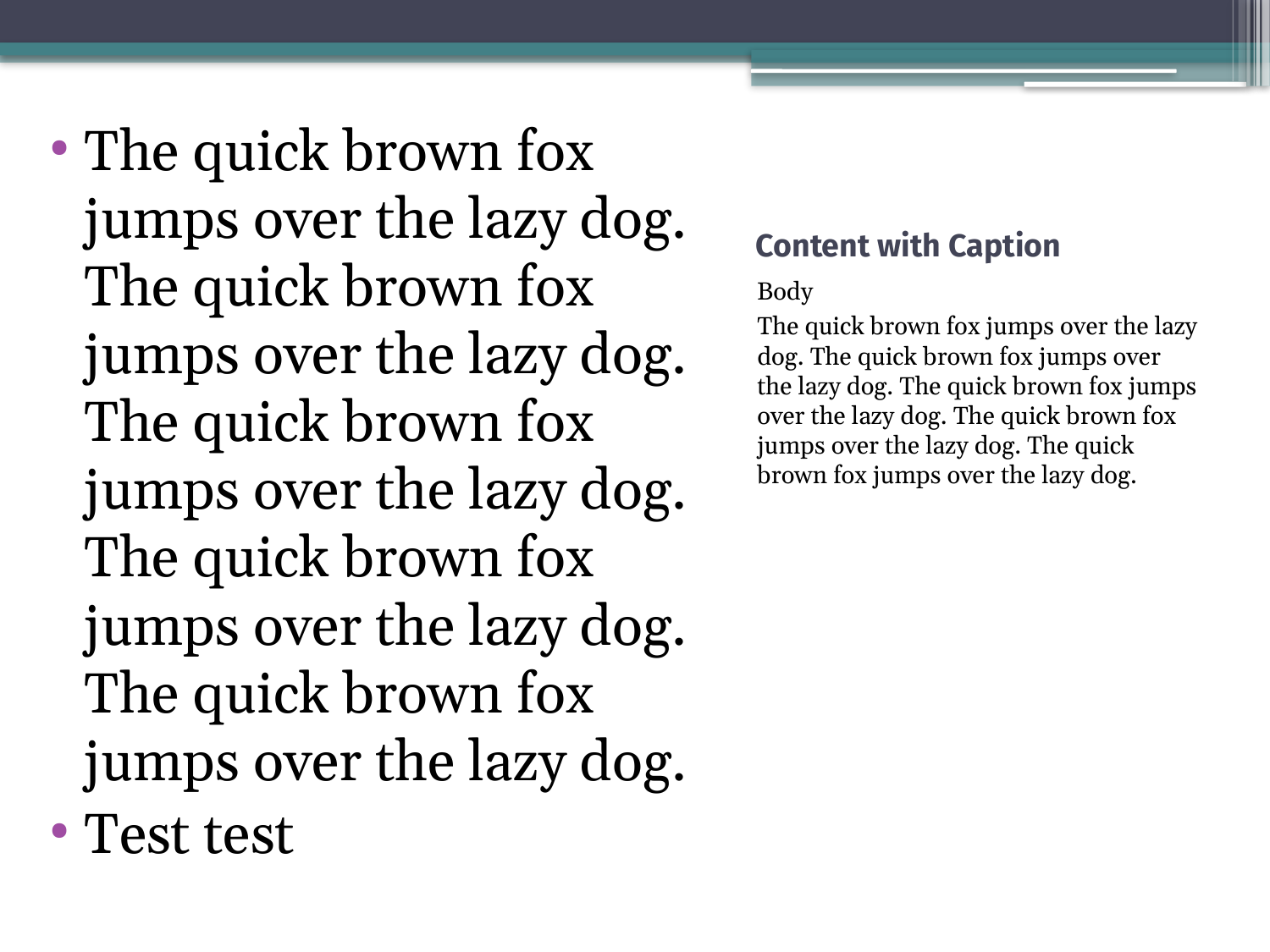

The quick brown fox jumps over the lazy dog. The quick brown fox jumps over the lazy dog. The quick brown fox jumps over the lazy dog. The quick brown fox jumps over the lazy dog. The quick brown fox jumps over the lazy dog.
Test test
# Content with Caption
Body
The quick brown fox jumps over the lazy dog. The quick brown fox jumps over the lazy dog. The quick brown fox jumps over the lazy dog. The quick brown fox jumps over the lazy dog. The quick brown fox jumps over the lazy dog.